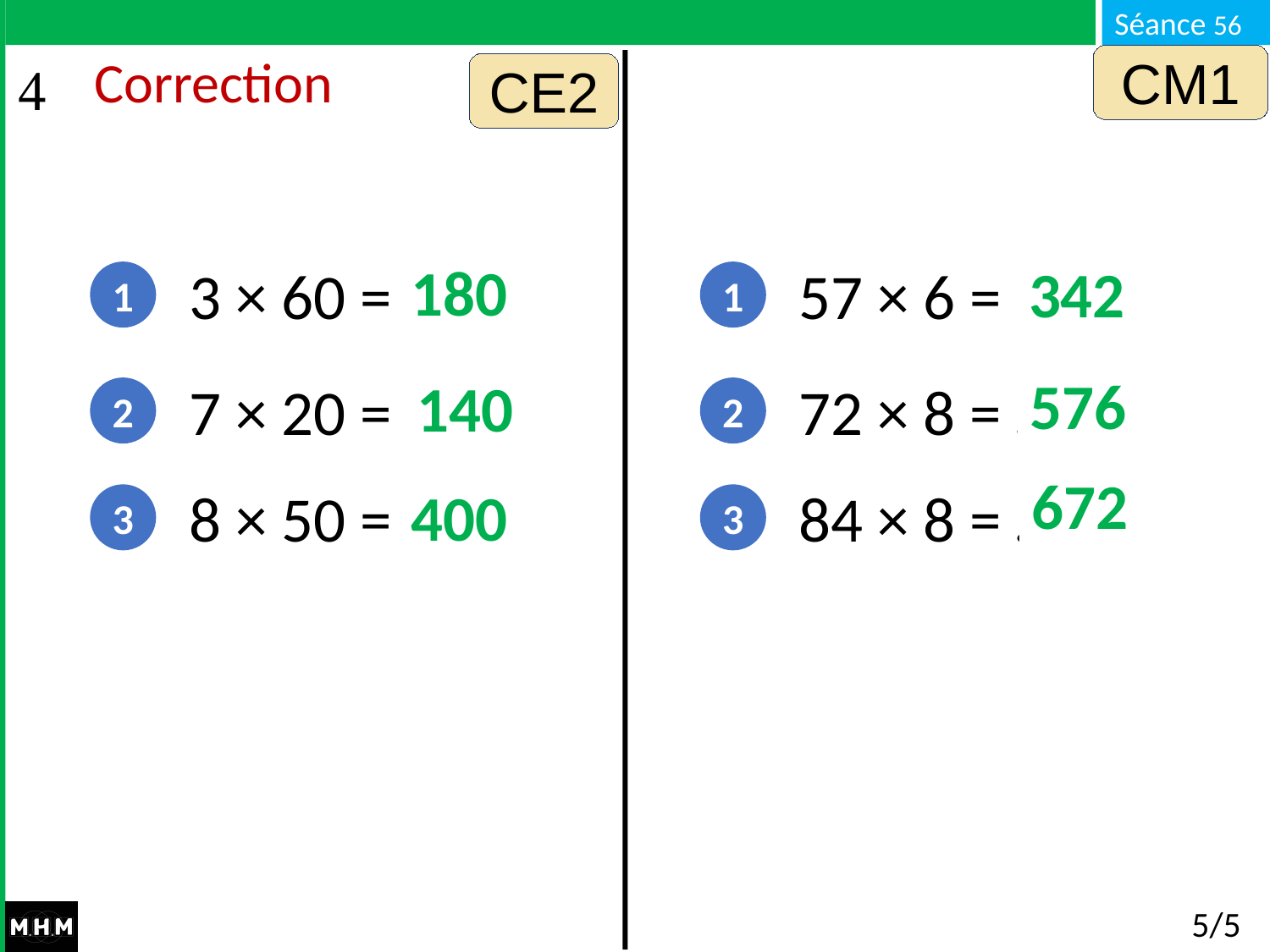

CM1
# Correction

CE2
180
342
3 × 60 = …
57 × 6 = …
1
1
576
140
7 × 20 = …
72 × 8 = …
2
2
672
400
8 × 50 = …
84 × 8 = …
3
3
5/5